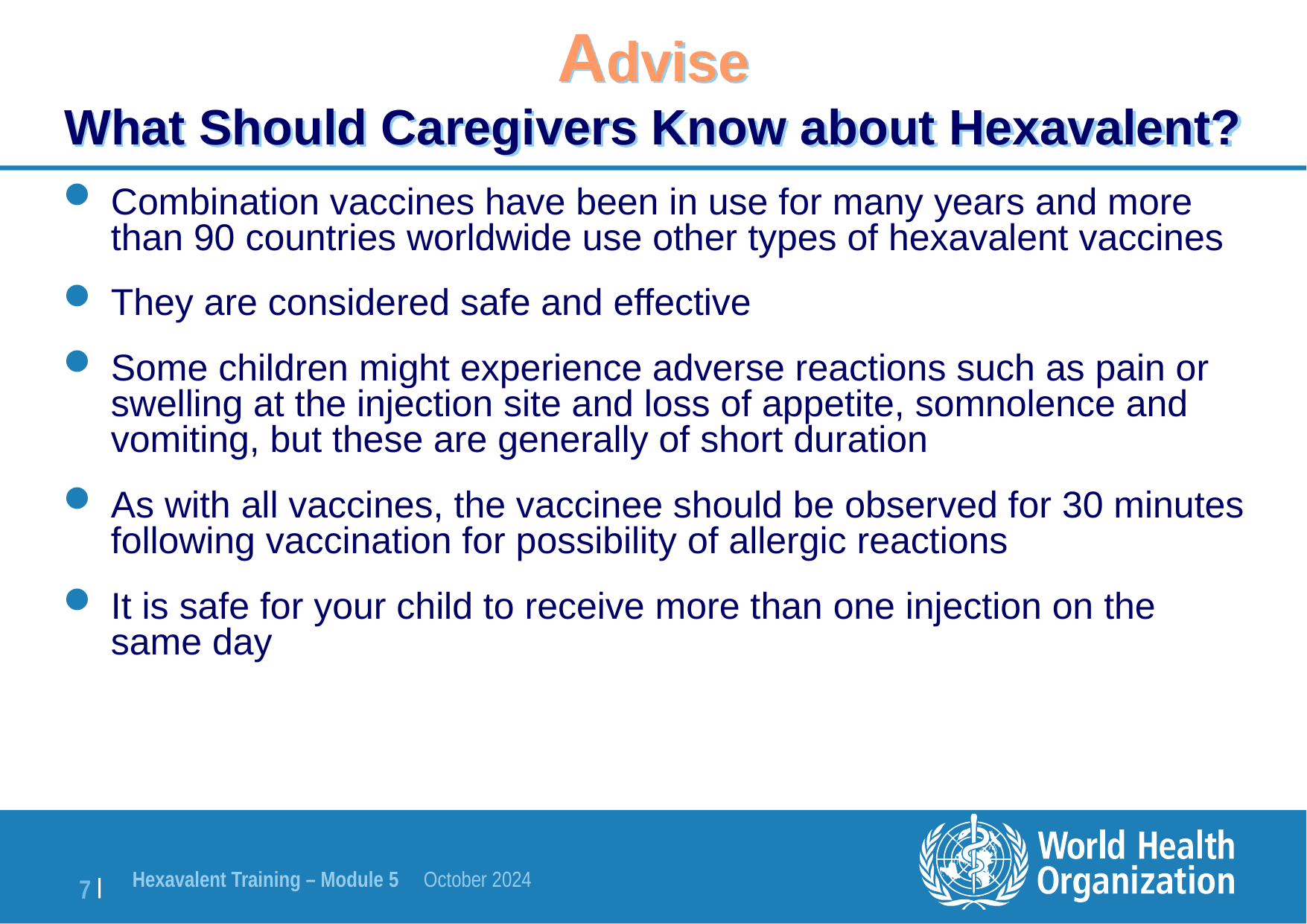

# Advise What Should Caregivers Know about Hexavalent?
Combination vaccines have been in use for many years and more than 90 countries worldwide use other types of hexavalent vaccines
They are considered safe and effective
Some children might experience adverse reactions such as pain or swelling at the injection site and loss of appetite, somnolence and vomiting, but these are generally of short duration
As with all vaccines, the vaccinee should be observed for 30 minutes following vaccination for possibility of allergic reactions
It is safe for your child to receive more than one injection on the same day